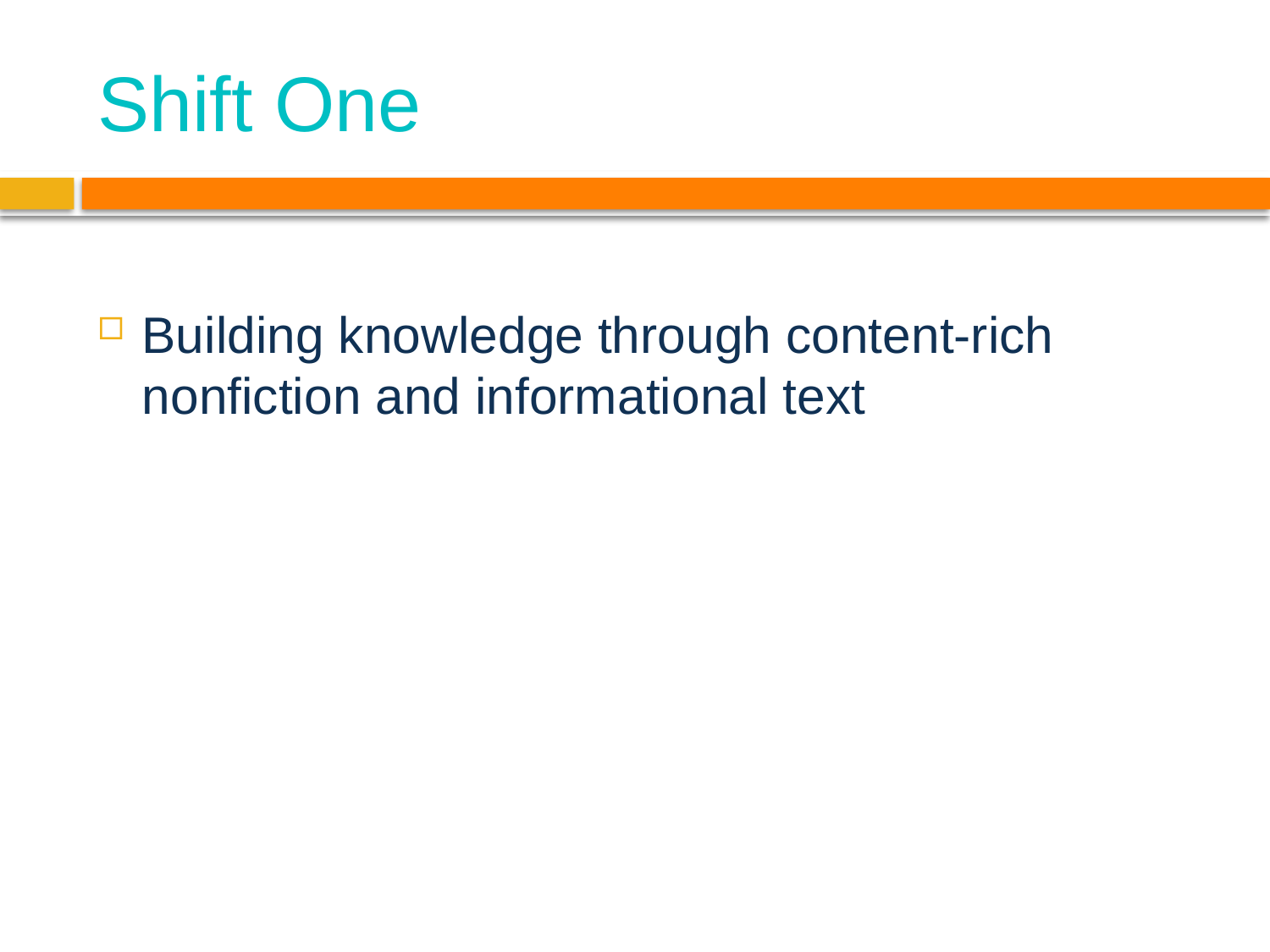

# Shift One

Building knowledge through content-rich nonfiction and informational text